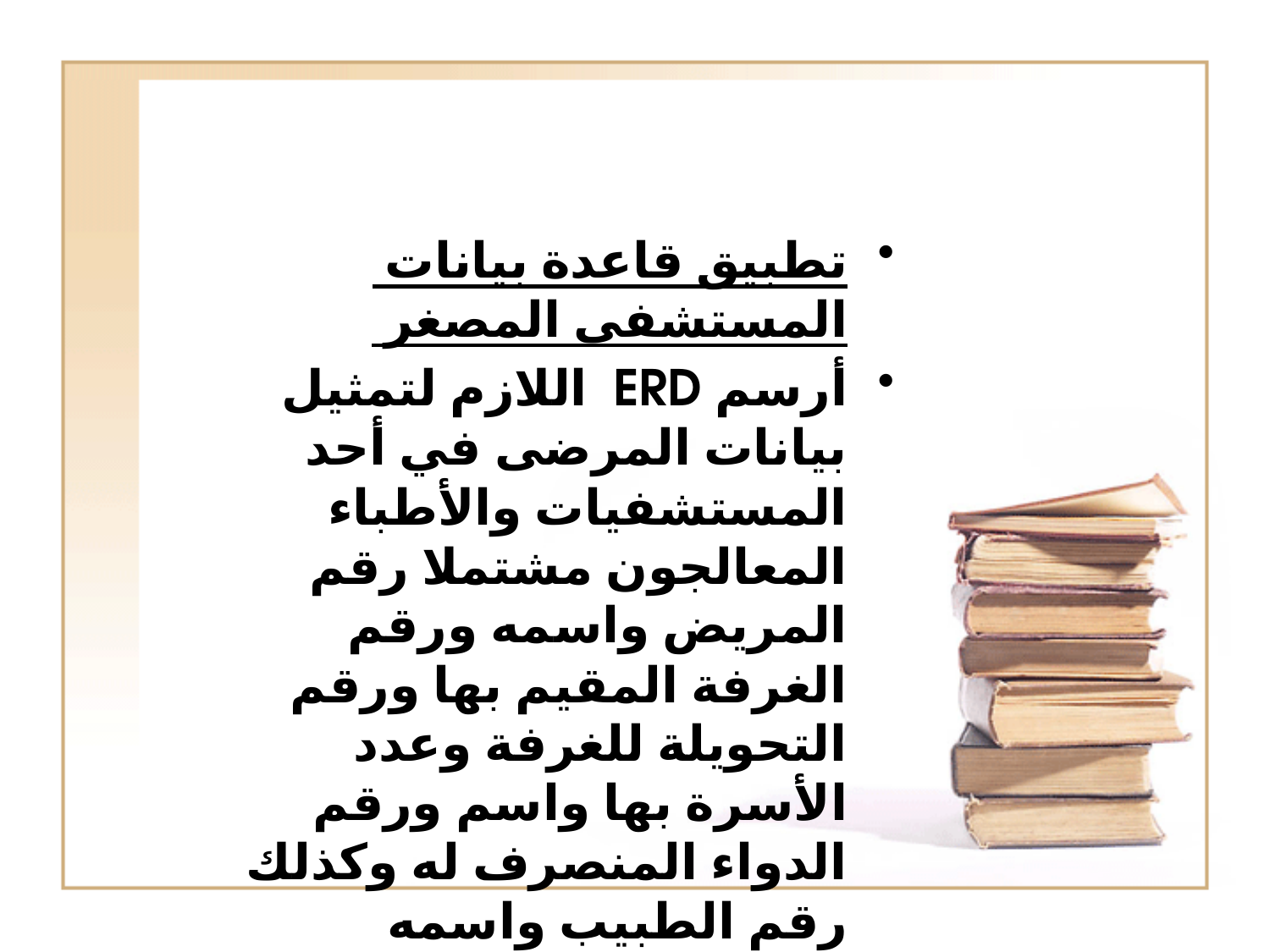

#
تطبيق قاعدة بيانات  المستشفى المصغر
أرسم ERD  اللازم لتمثيل بيانات المرضى في أحد المستشفيات والأطباء المعالجون مشتملا رقم المريض واسمه ورقم الغرفة المقيم بها ورقم التحويلة للغرفة وعدد الأسرة بها واسم ورقم الدواء المنصرف له وكذلك رقم الطبيب واسمه وتليفونه وتخصصه؟